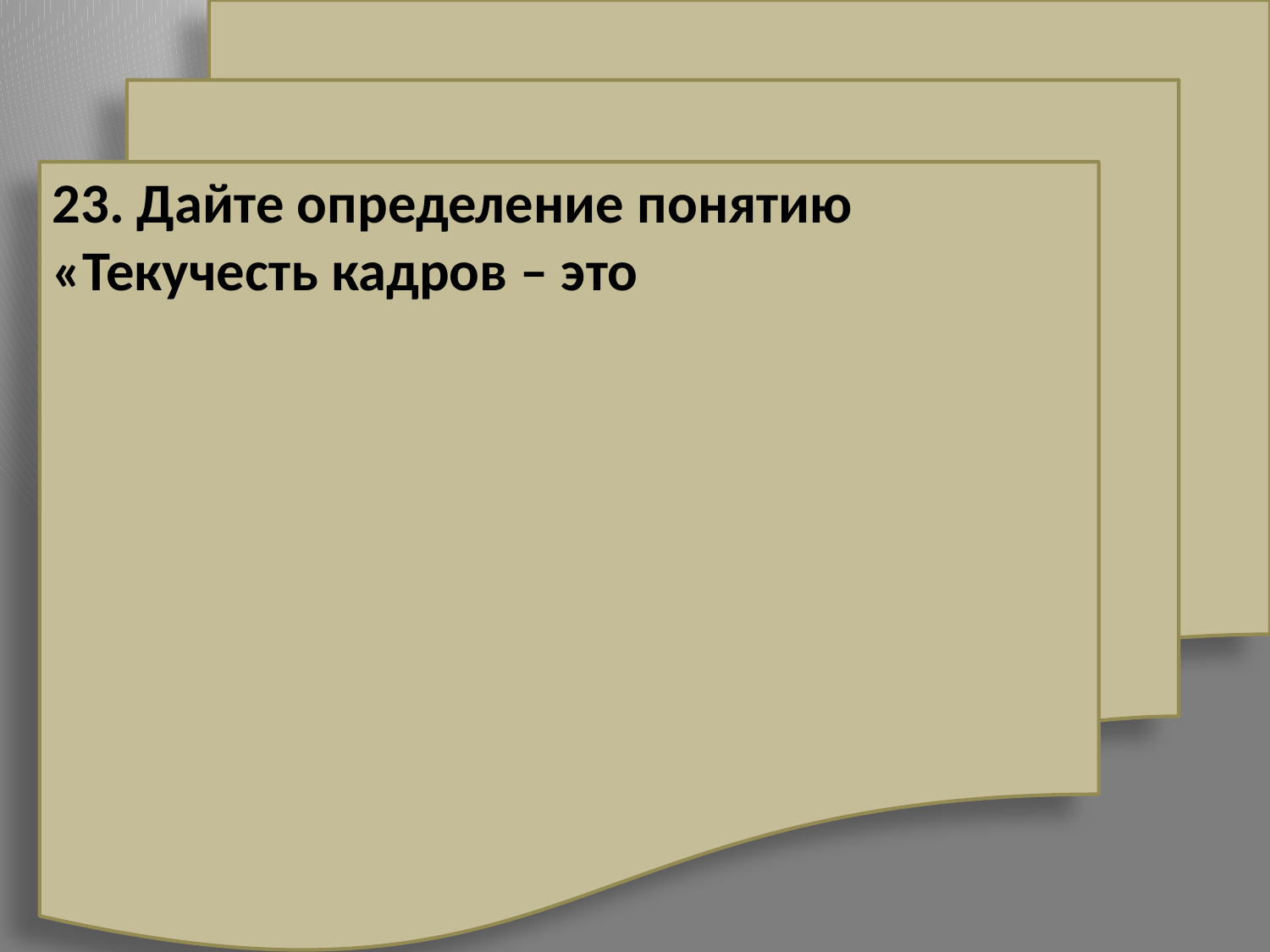

23. Дайте определение понятию «Текучесть кадров – это